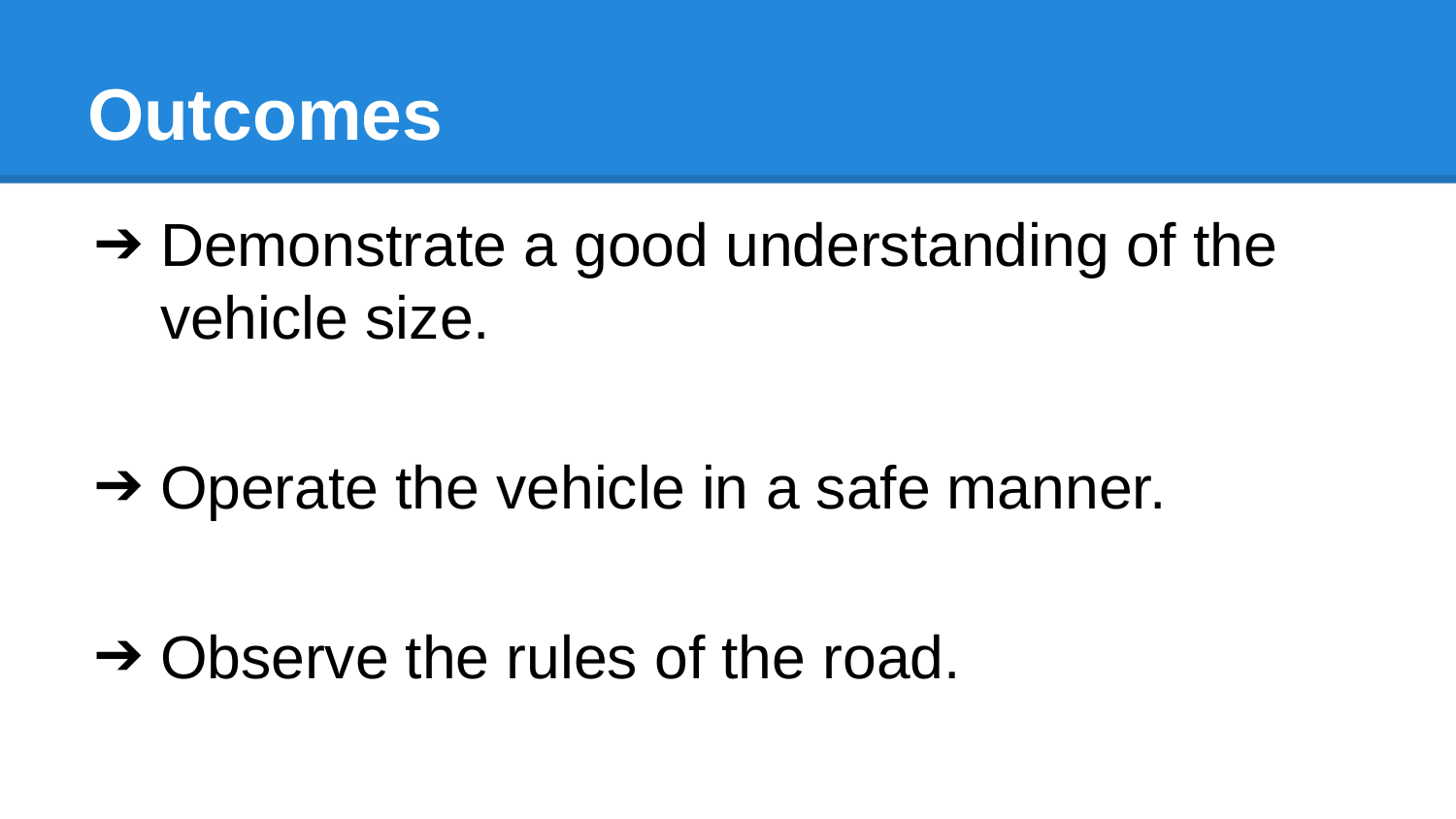

# Outcomes
Demonstrate a good understanding of the vehicle size.

Operate the vehicle in a safe manner.

Observe the rules of the road.